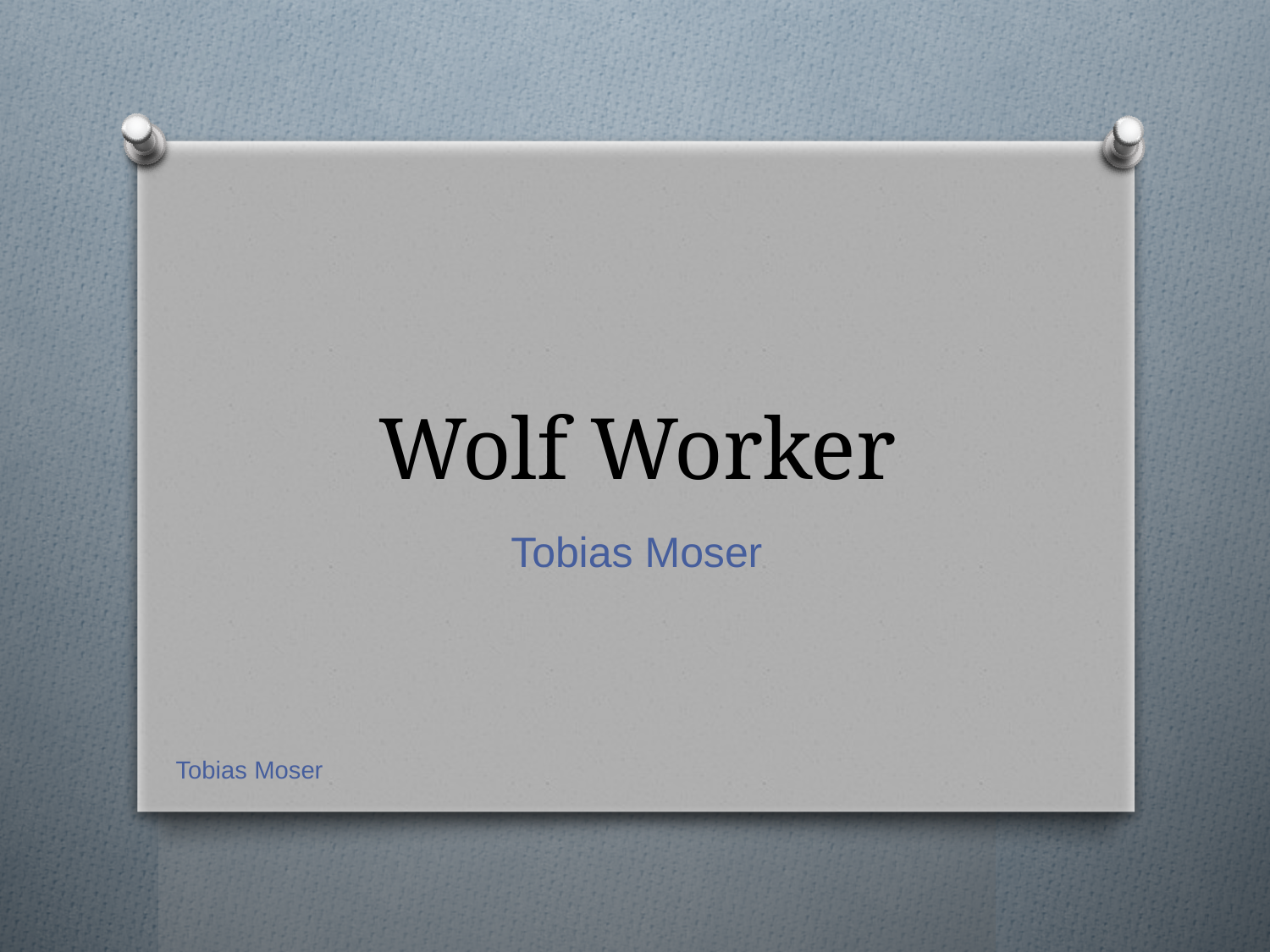

# Wolf Worker
Tobias Moser
Tobias Moser